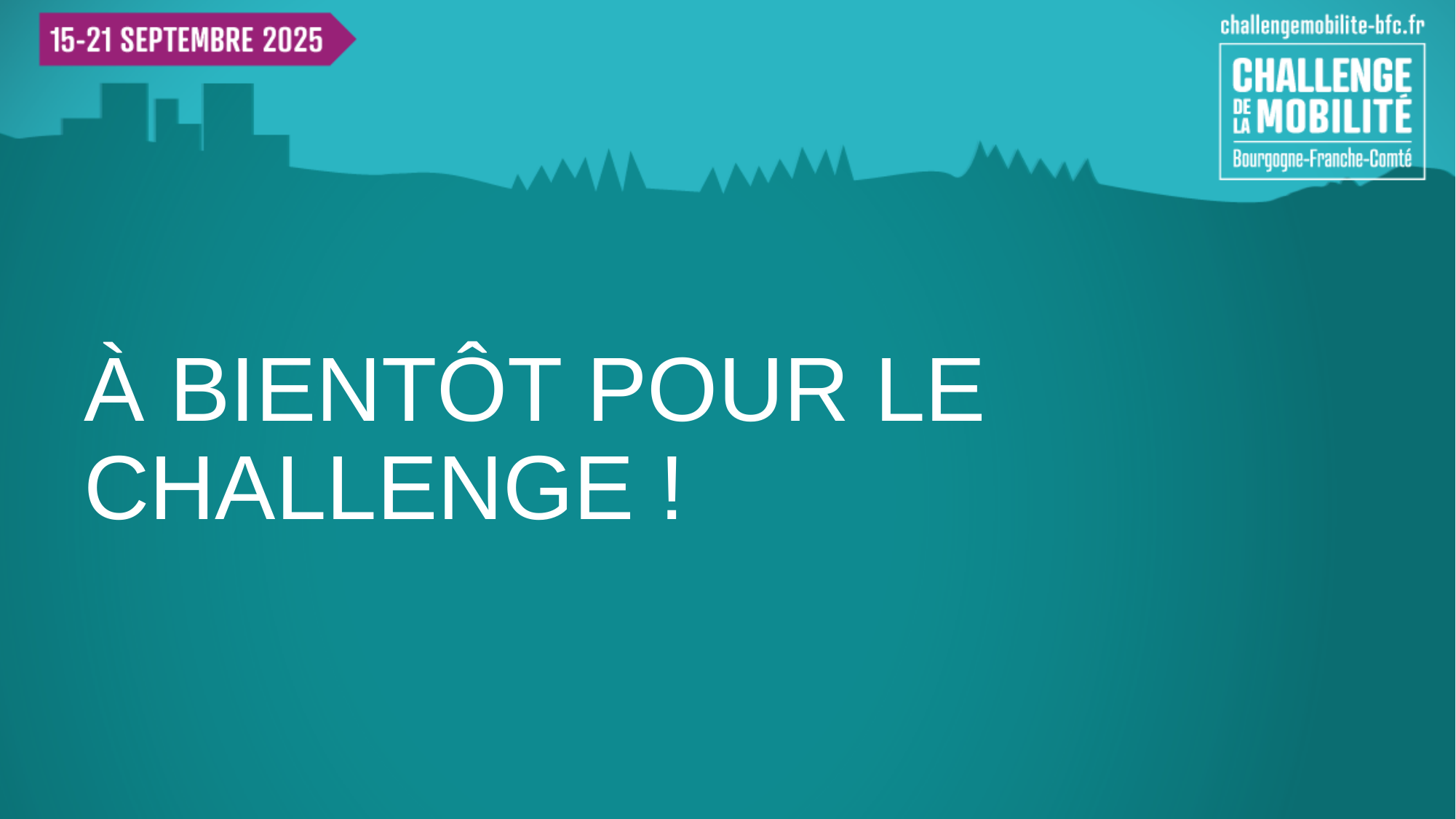

# À bientôt pour le Challenge !